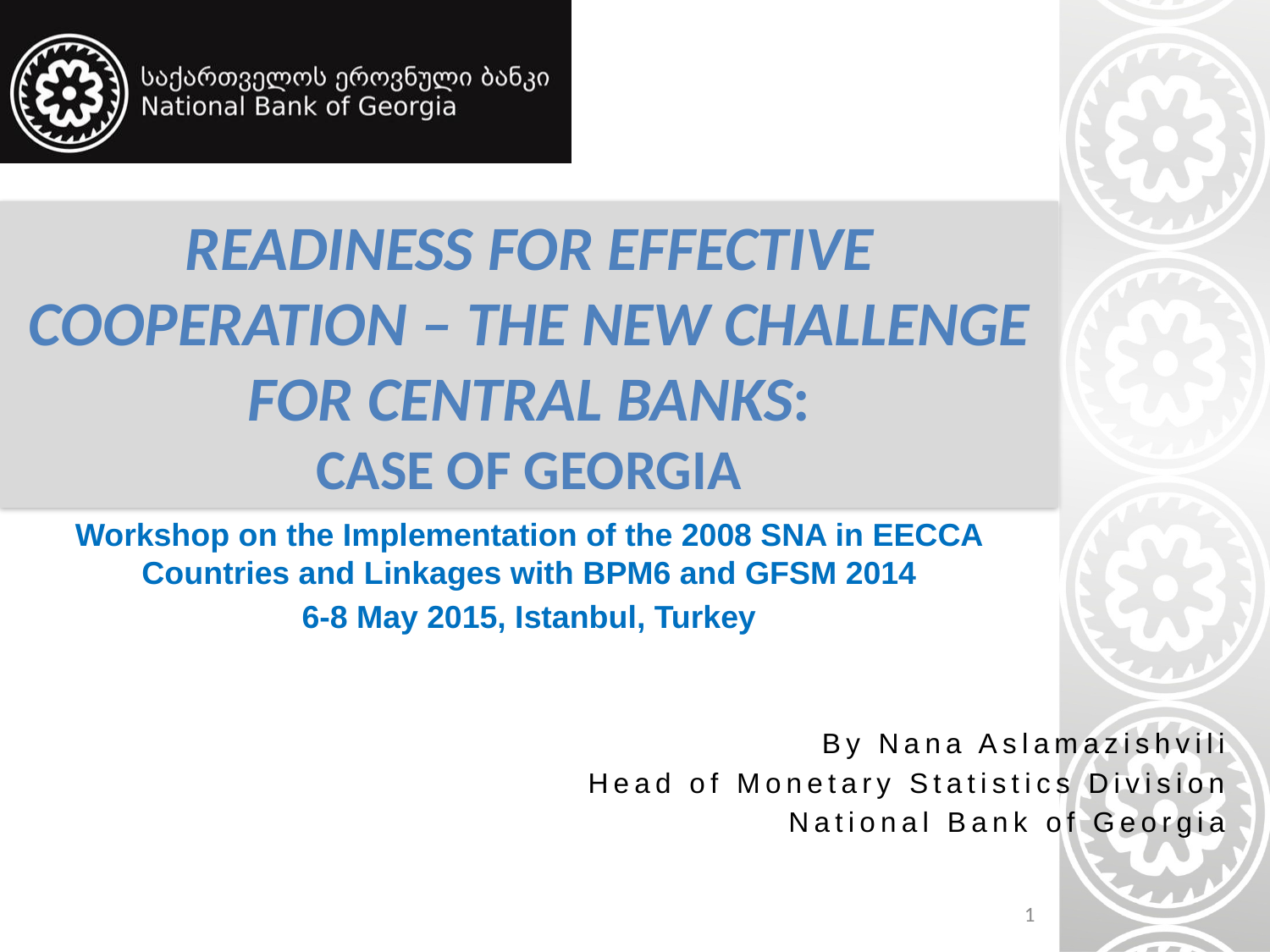

# Readiness for Effective Cooperation – The New Challenge for Central Banks: Case of Georgia
Workshop on the Implementation of the 2008 SNA in EECCA Countries and Linkages with BPM6 and GFSM 2014
6-8 May 2015, Istanbul, Turkey
By Nana Aslamazishvili
Head of Monetary Statistics Division
National Bank of Georgia
1